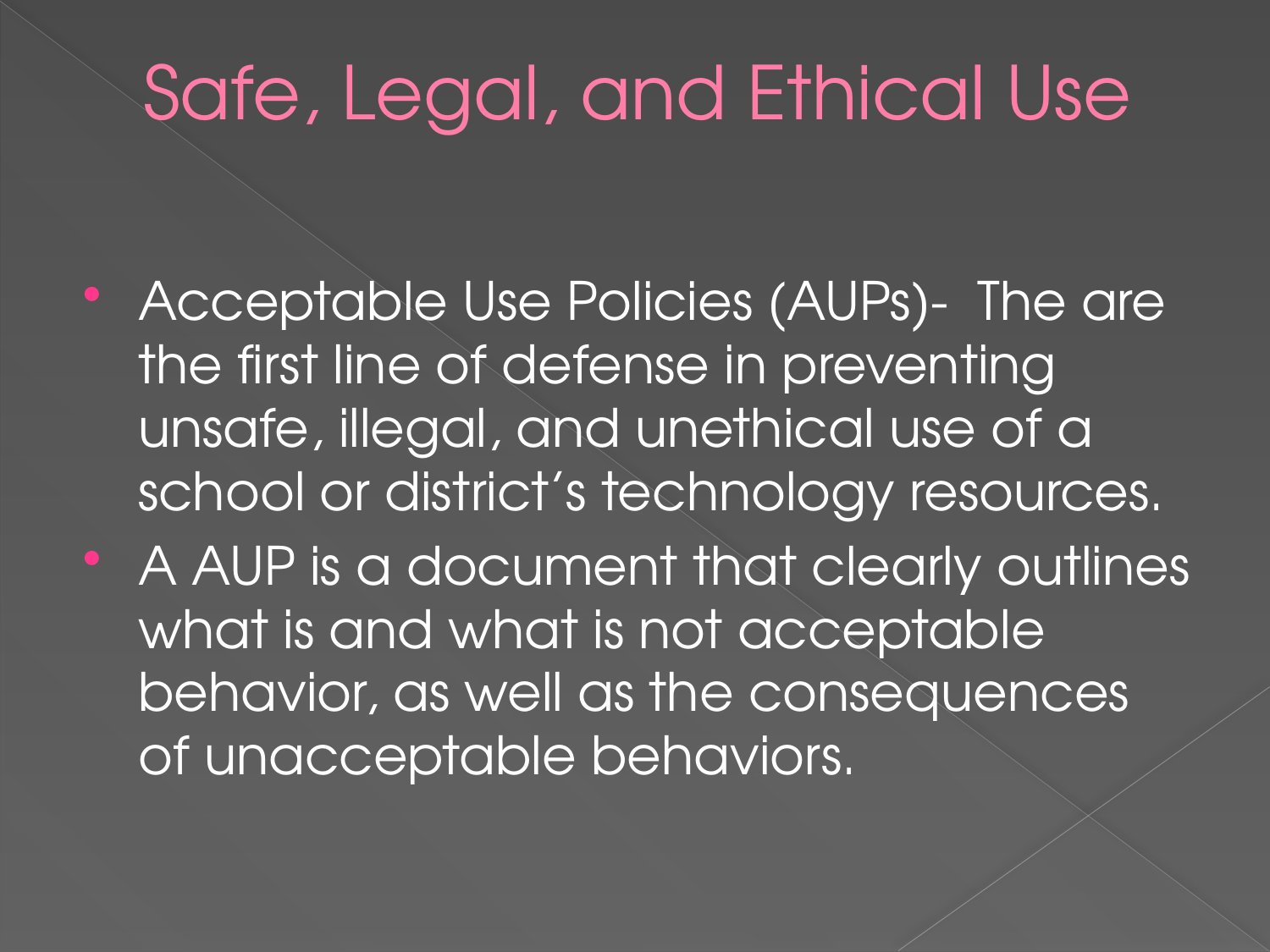

# Safe, Legal, and Ethical Use
Acceptable Use Policies (AUPs)-  The are the first line of defense in preventing unsafe, illegal, and unethical use of a school or district’s technology resources.
A AUP is a document that clearly outlines what is and what is not acceptable behavior, as well as the consequences of unacceptable behaviors.